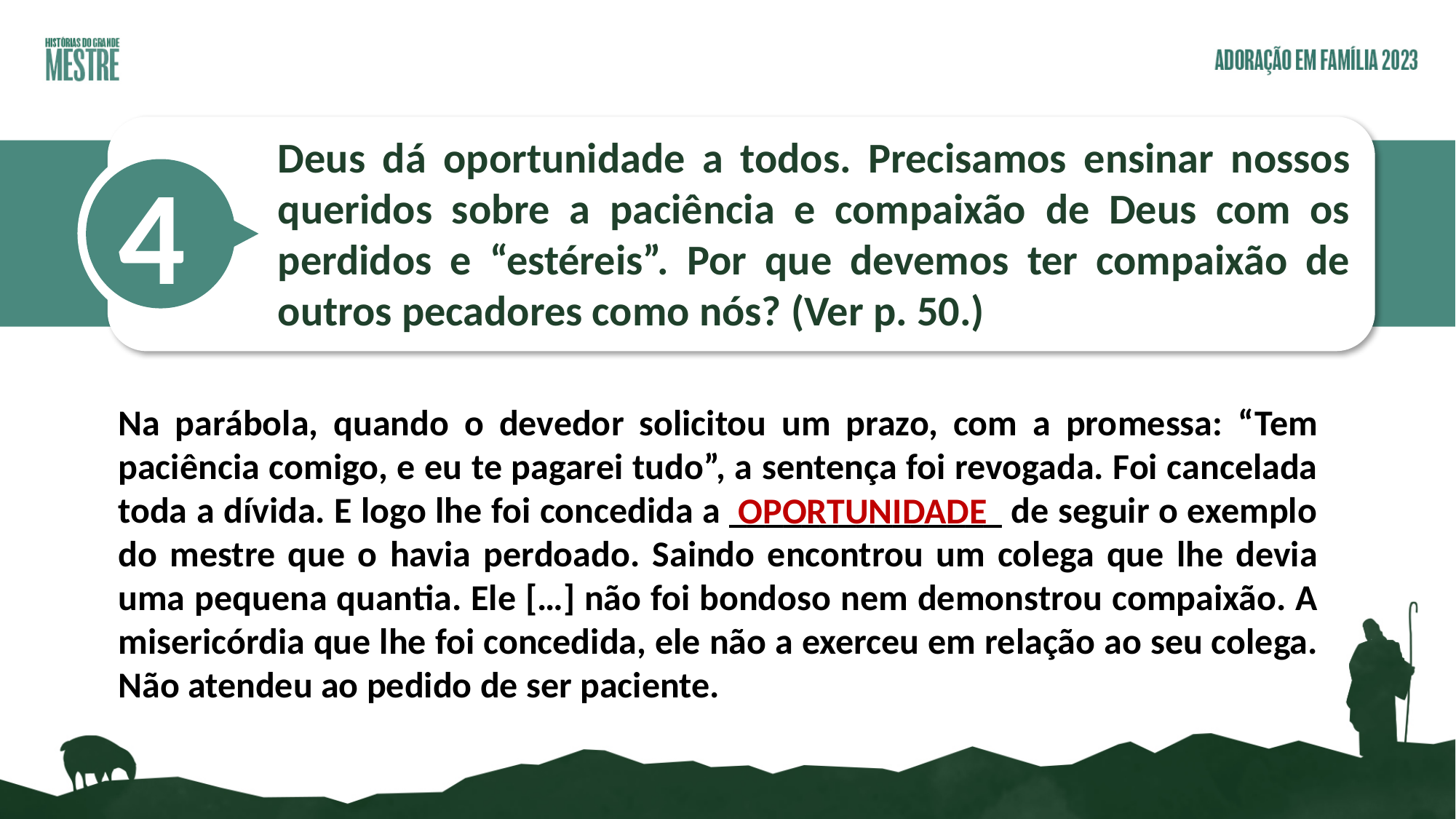

Deus dá oportunidade a todos. Precisamos ensinar nossos queridos sobre a paciência e compaixão de Deus com os perdidos e “estéreis”. Por que devemos ter compaixão de outros pecadores como nós? (Ver p. 50.)
4
Na parábola, quando o devedor solicitou um prazo, com a promessa: “Tem paciência comigo, e eu te pagarei tudo”, a sentença foi revogada. Foi cancelada toda a dívida. E logo lhe foi concedida a _______________ de seguir o exemplo do mestre que o havia perdoado. Saindo encontrou um colega que lhe devia uma pequena quantia. Ele […] não foi bondoso nem demonstrou compaixão. A misericórdia que lhe foi concedida, ele não a exerceu em relação ao seu colega. Não atendeu ao pedido de ser paciente.
OPORTUNIDADE